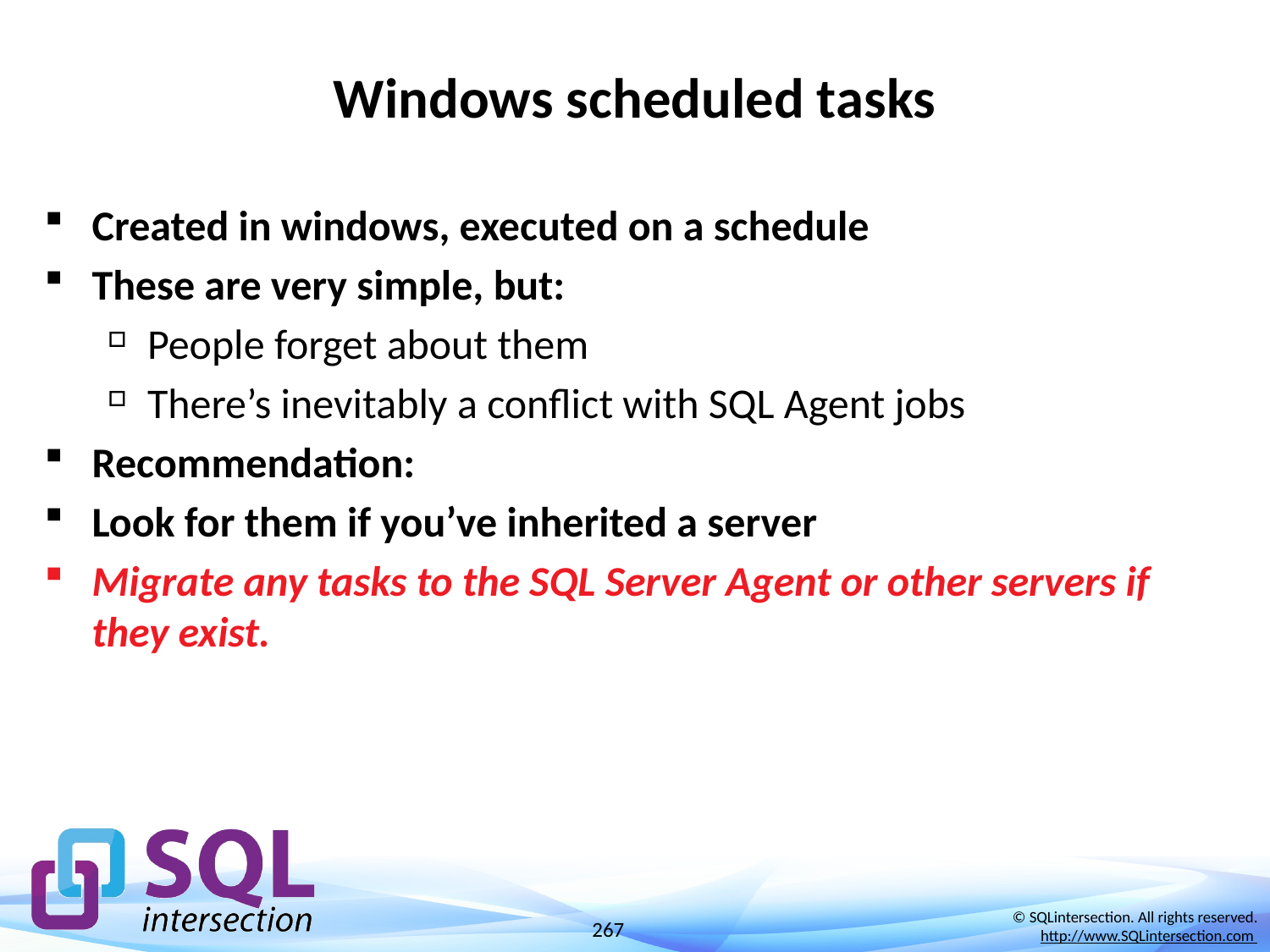

# Windows scheduled tasks
Created in windows, executed on a schedule
These are very simple, but:
People forget about them
There’s inevitably a conflict with SQL Agent jobs
Recommendation:
Look for them if you’ve inherited a server
Migrate any tasks to the SQL Server Agent or other servers if they exist.